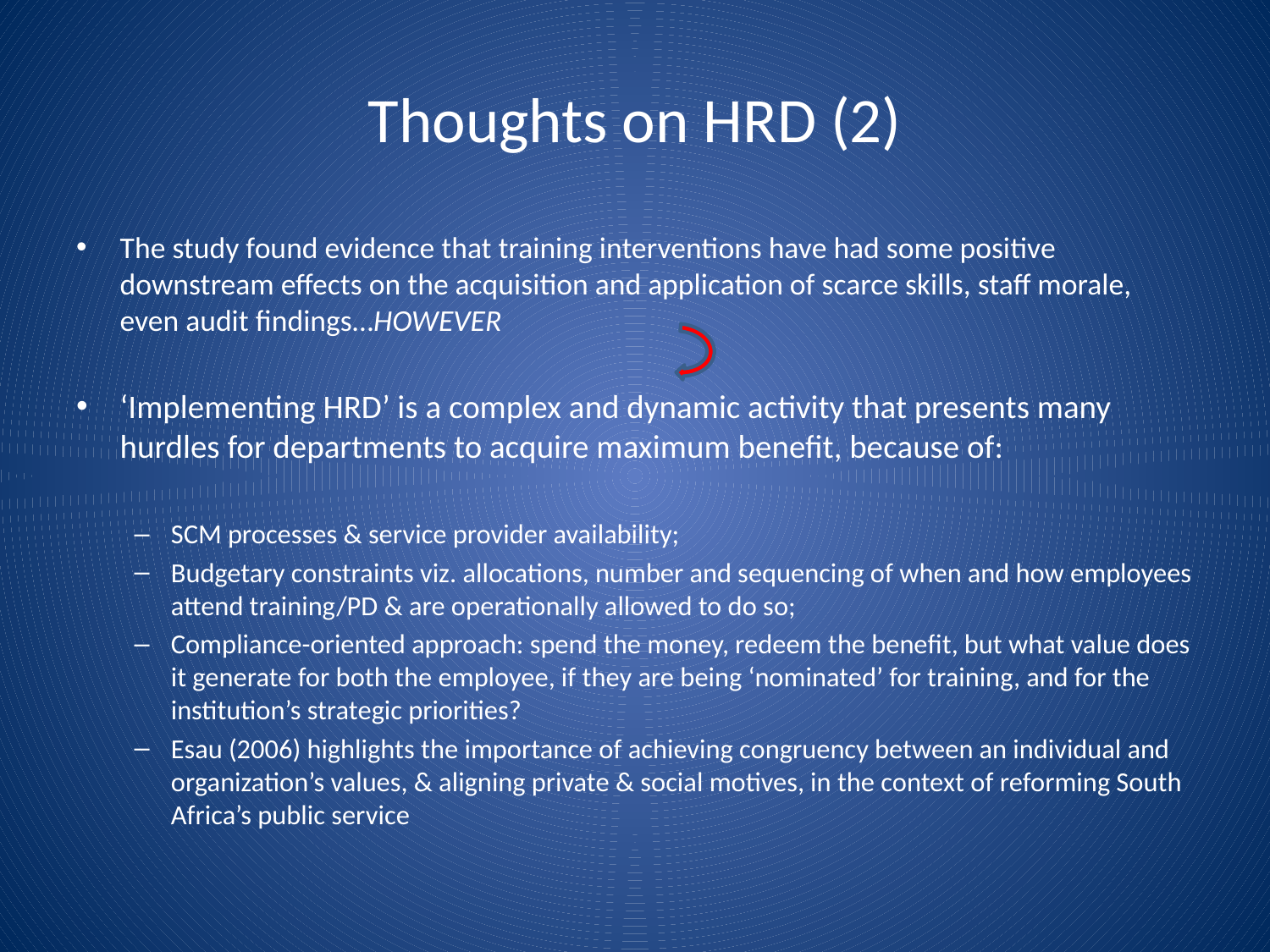

# Thoughts on HRD (2)
The study found evidence that training interventions have had some positive downstream effects on the acquisition and application of scarce skills, staff morale, even audit findings…HOWEVER

‘Implementing HRD’ is a complex and dynamic activity that presents many hurdles for departments to acquire maximum benefit, because of:

SCM processes & service provider availability;
Budgetary constraints viz. allocations, number and sequencing of when and how employees attend training/PD & are operationally allowed to do so;
Compliance-oriented approach: spend the money, redeem the benefit, but what value does it generate for both the employee, if they are being ‘nominated’ for training, and for the institution’s strategic priorities?
Esau (2006) highlights the importance of achieving congruency between an individual and organization’s values, & aligning private & social motives, in the context of reforming South Africa’s public service